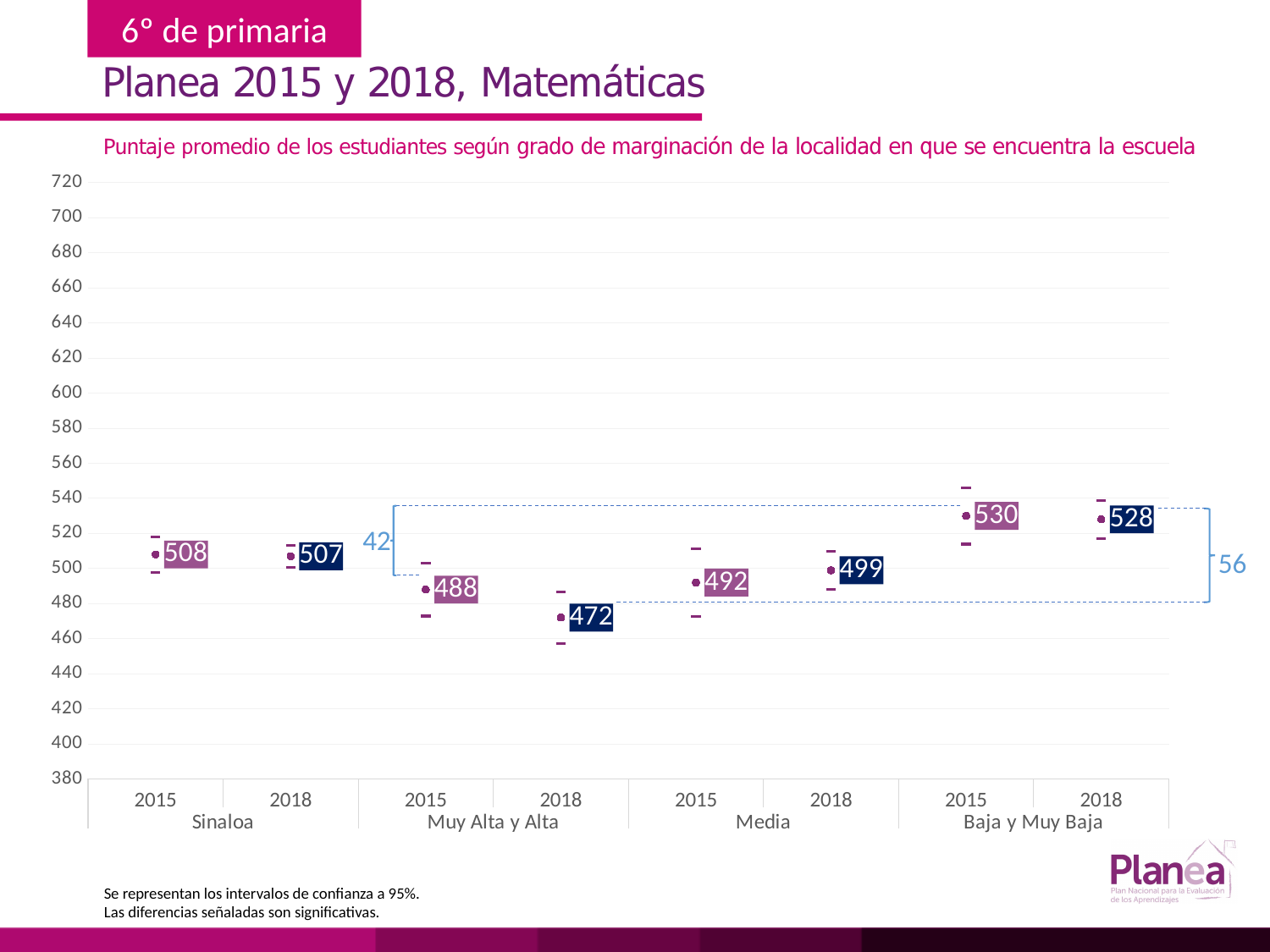

Planea 2015 y 2018, Matemáticas

Puntaje promedio de los estudiantes según grado de marginación de la localidad en que se encuentra la escuela

### Chart

| Category |  |  |  |
|---|---|---|---|
| 2015 | 497.851 | 518.149 | 508.0 |
| 2018 | 500.632 | 513.368 | 507.0 |
| 2015 | 472.876 | 503.124 | 488.0 |
| 2018 | 457.274 | 486.726 | 472.0 |
| 2015 | 472.697 | 511.303 | 492.0 |
| 2018 | 488.055 | 509.945 | 499.0 |
| 2015 | 513.881 | 546.119 | 530.0 |
| 2018 | 517.055 | 538.945 | 528.0 |
42

56
Se representan los intervalos de confianza a 95%.
Las diferencias señaladas son significativas.